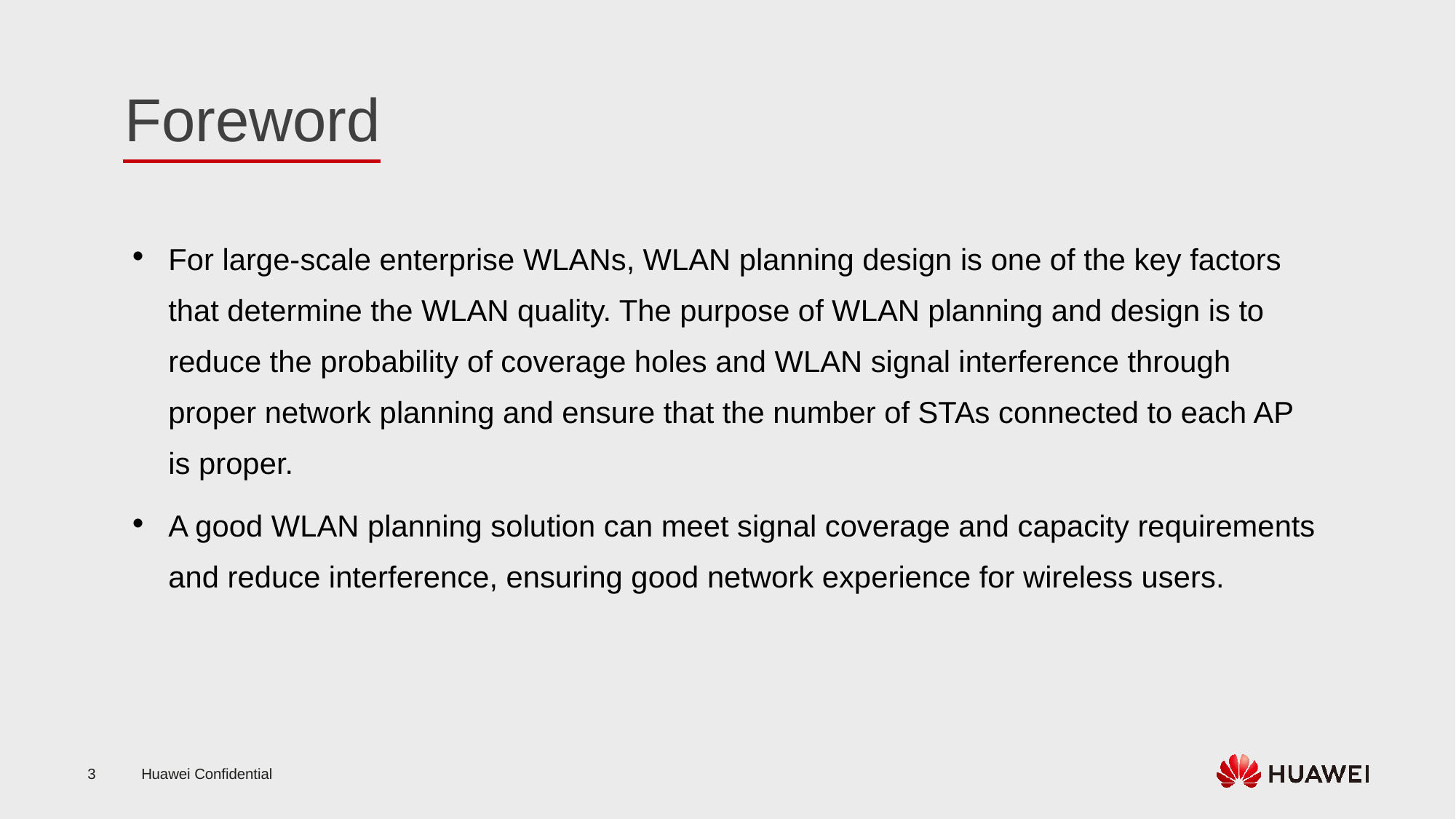

For large-scale enterprise WLANs, WLAN planning design is one of the key factors that determine the WLAN quality. The purpose of WLAN planning and design is to reduce the probability of coverage holes and WLAN signal interference through proper network planning and ensure that the number of STAs connected to each AP is proper.
A good WLAN planning solution can meet signal coverage and capacity requirements and reduce interference, ensuring good network experience for wireless users.